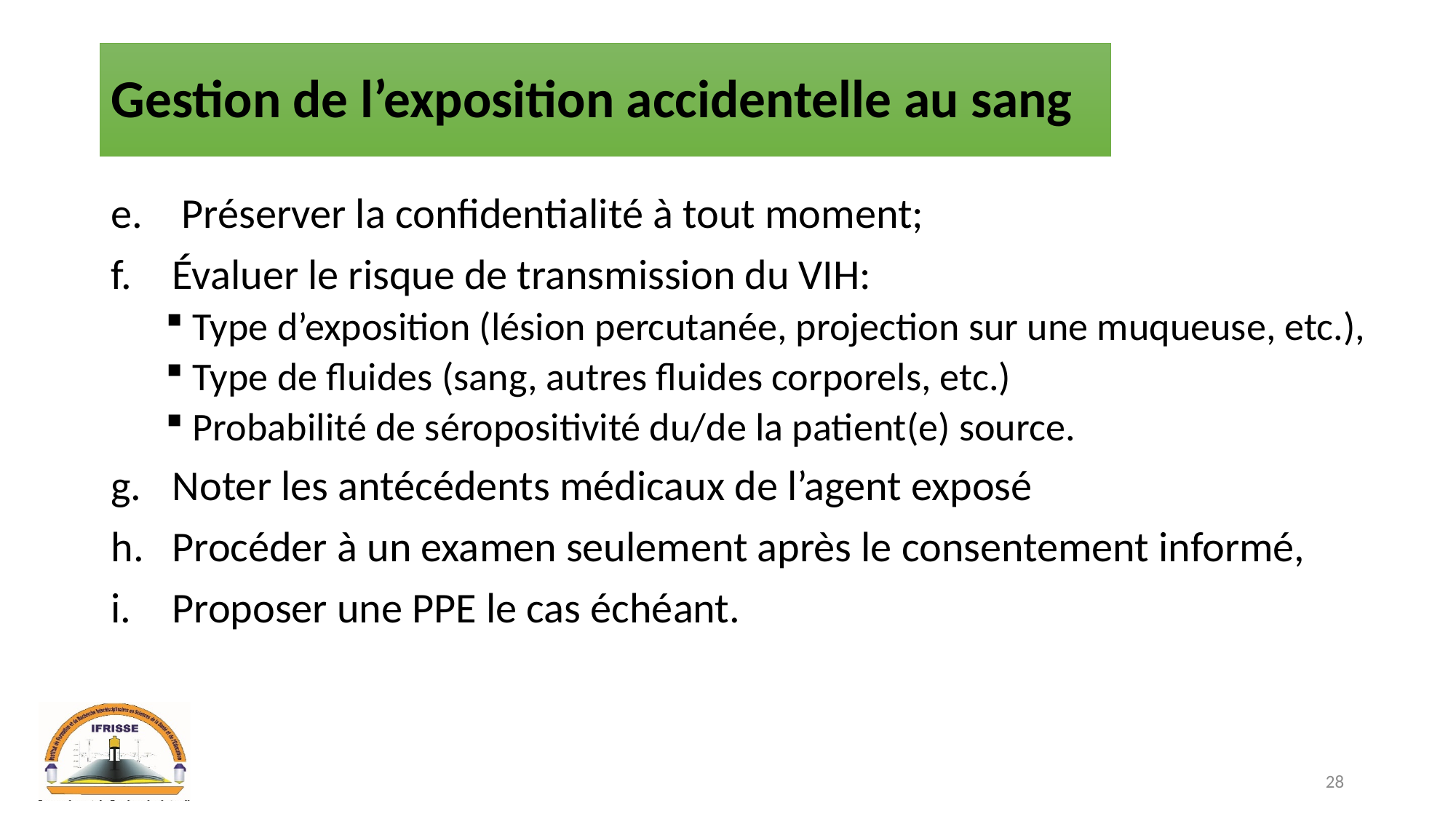

# Gestion de l’exposition accidentelle au sang
 Préserver la confidentialité à tout moment;
Évaluer le risque de transmission du VIH:
Type d’exposition (lésion percutanée, projection sur une muqueuse, etc.),
Type de fluides (sang, autres fluides corporels, etc.)
Probabilité de séropositivité du/de la patient(e) source.
Noter les antécédents médicaux de l’agent exposé
Procéder à un examen seulement après le consentement informé,
Proposer une PPE le cas échéant.

28